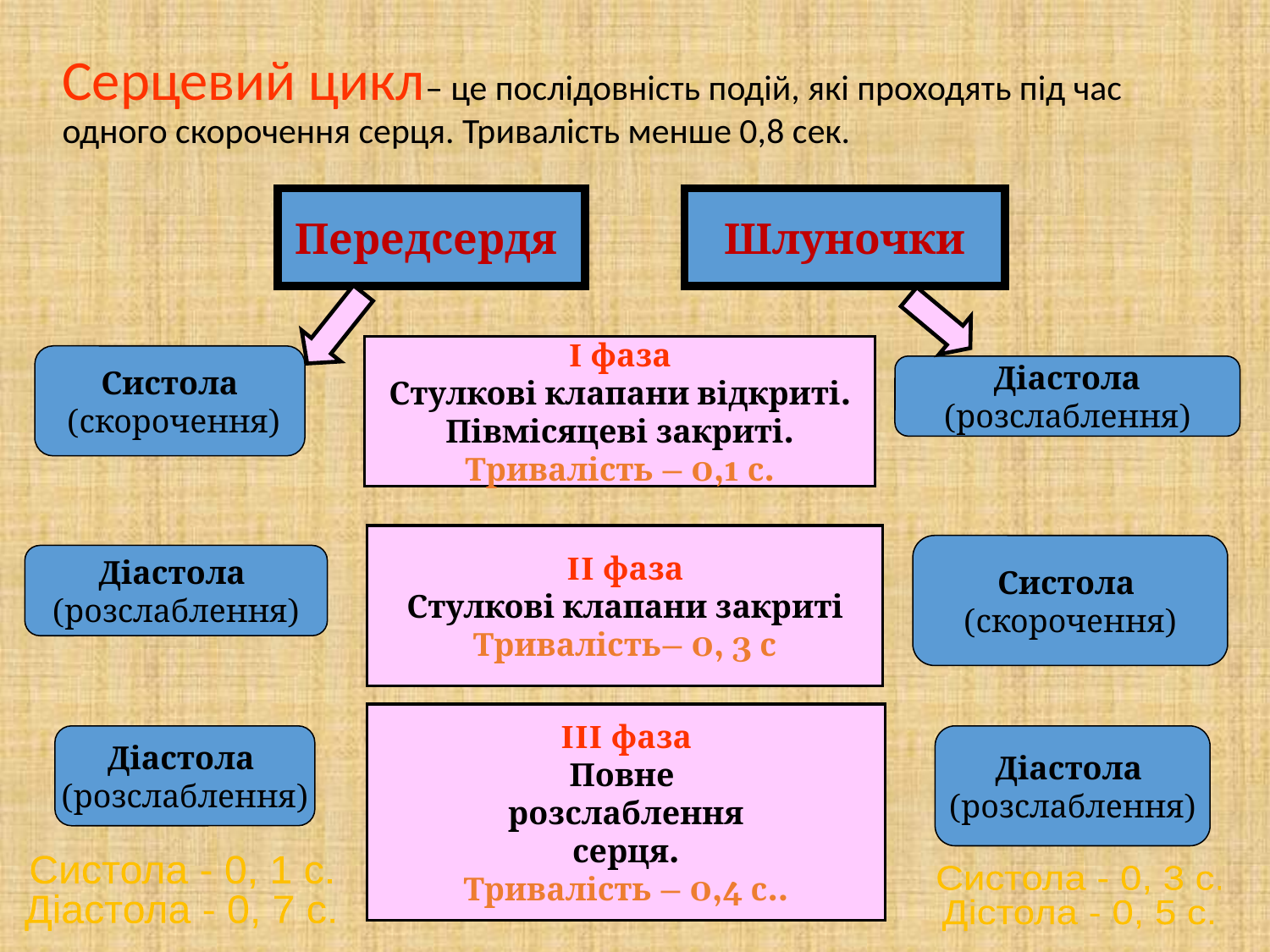

Серцевий цикл– це послідовність подій, які проходять під час одного скорочення серця. Тривалість менше 0,8 сек.
Передсердя
Шлуночки

I фаза
Стулкові клапани відкриті.
Півмісяцеві закриті.
Тривалість – 0,1 с.
Систола
 (скорочення)

Діастола
(розслаблення)

II фаза
Стулкові клапани закриті
Тривалість– 0, 3 с
Систола
(скорочення)
Діастола
(розслаблення)
III фаза
Повне
розслаблення
серця.
Тривалість – 0,4 с..

Діастола
(розслаблення)

Діастола
(розслаблення)
Систола - 0, 1 с.
Діастола - 0, 7 с.
Систола - 0, 3 с.
Дістола - 0, 5 с.